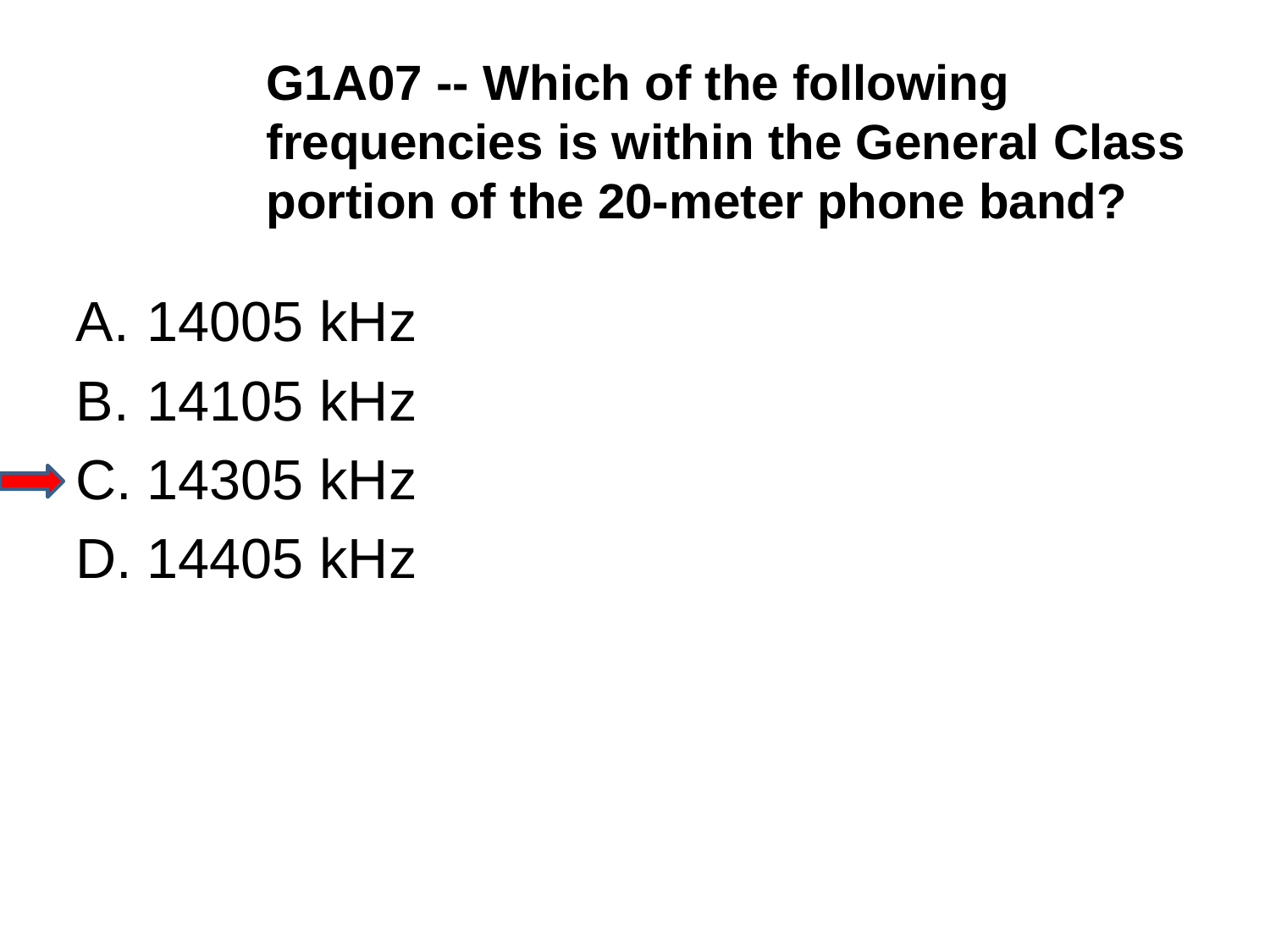

G1A07 -- Which of the following frequencies is within the General Class portion of the 20-meter phone band?
A.	14005 kHz
B.	14105 kHz
C.	14305 kHz
D.	14405 kHz